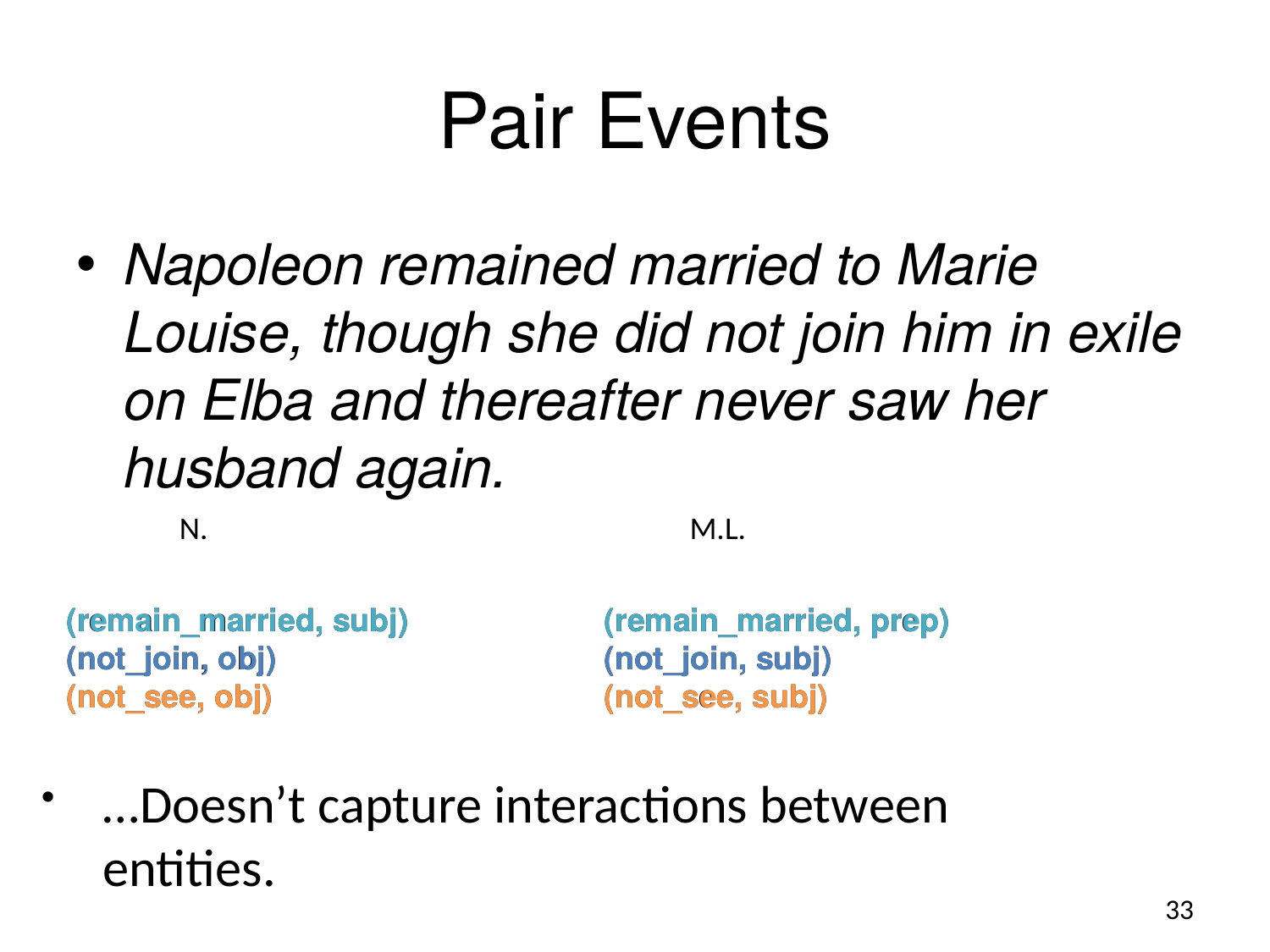

# Pair Events
Napoleon remained married to Marie Louise, though she did not join him in exile on Elba and thereafter never saw her husband again.
N.
M.L.
(remain_married, subj)
(not_join, obj)
(not_see, obj)
(remain_married, prep)
(not_join, subj)
(not_see, subj)
(remain_married, subj)
(not_join, obj)
(not_see, obj)
(remain_married, prep)
(not_join, subj)
(not_see, subj)
…Doesn’t capture interactions between entities.
33